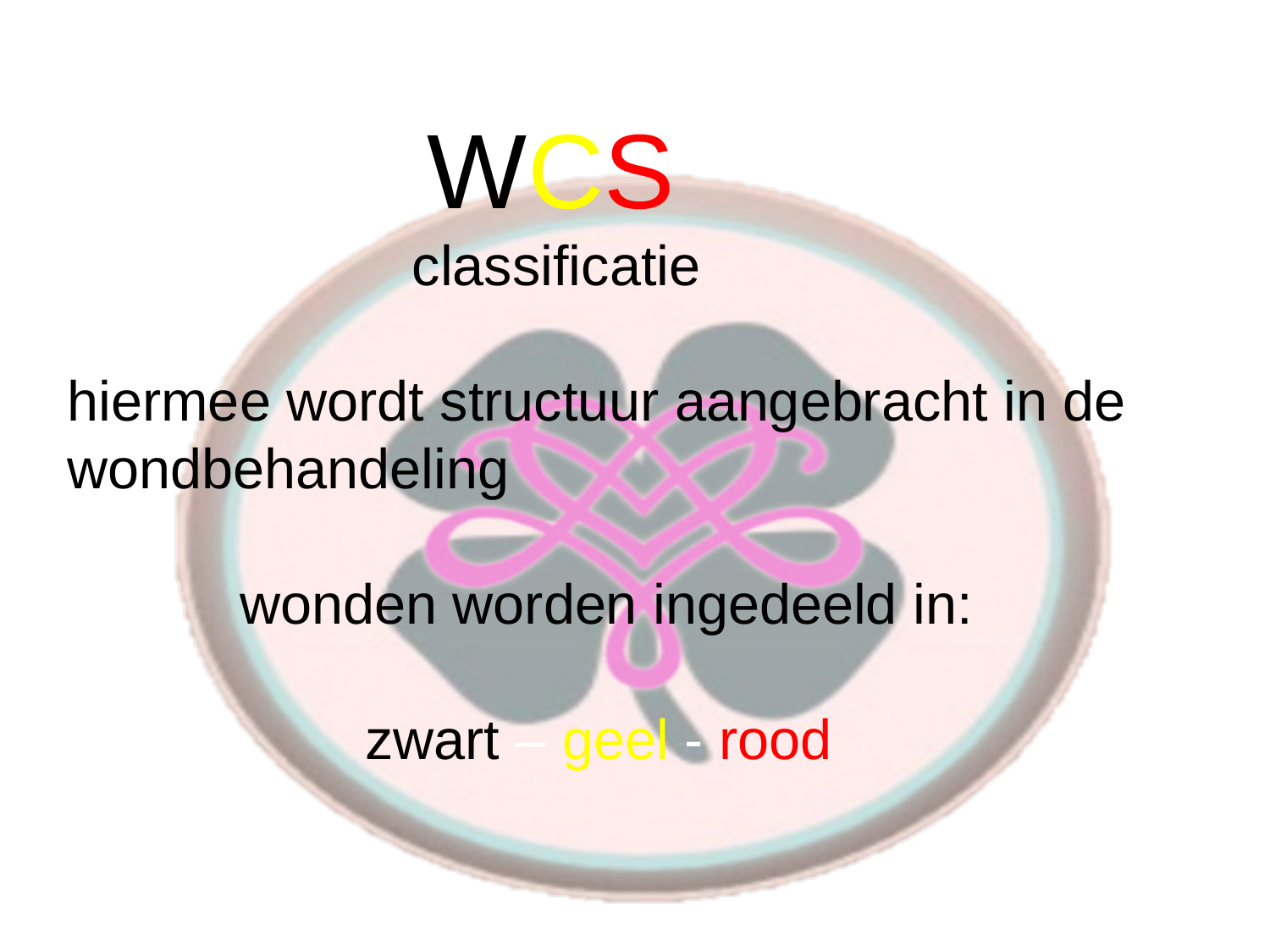

WCS
                      classificatie

hiermee wordt structuur aangebracht in de wondbehandeling

           wonden worden ingedeeld in:

                   zwart – geel - rood